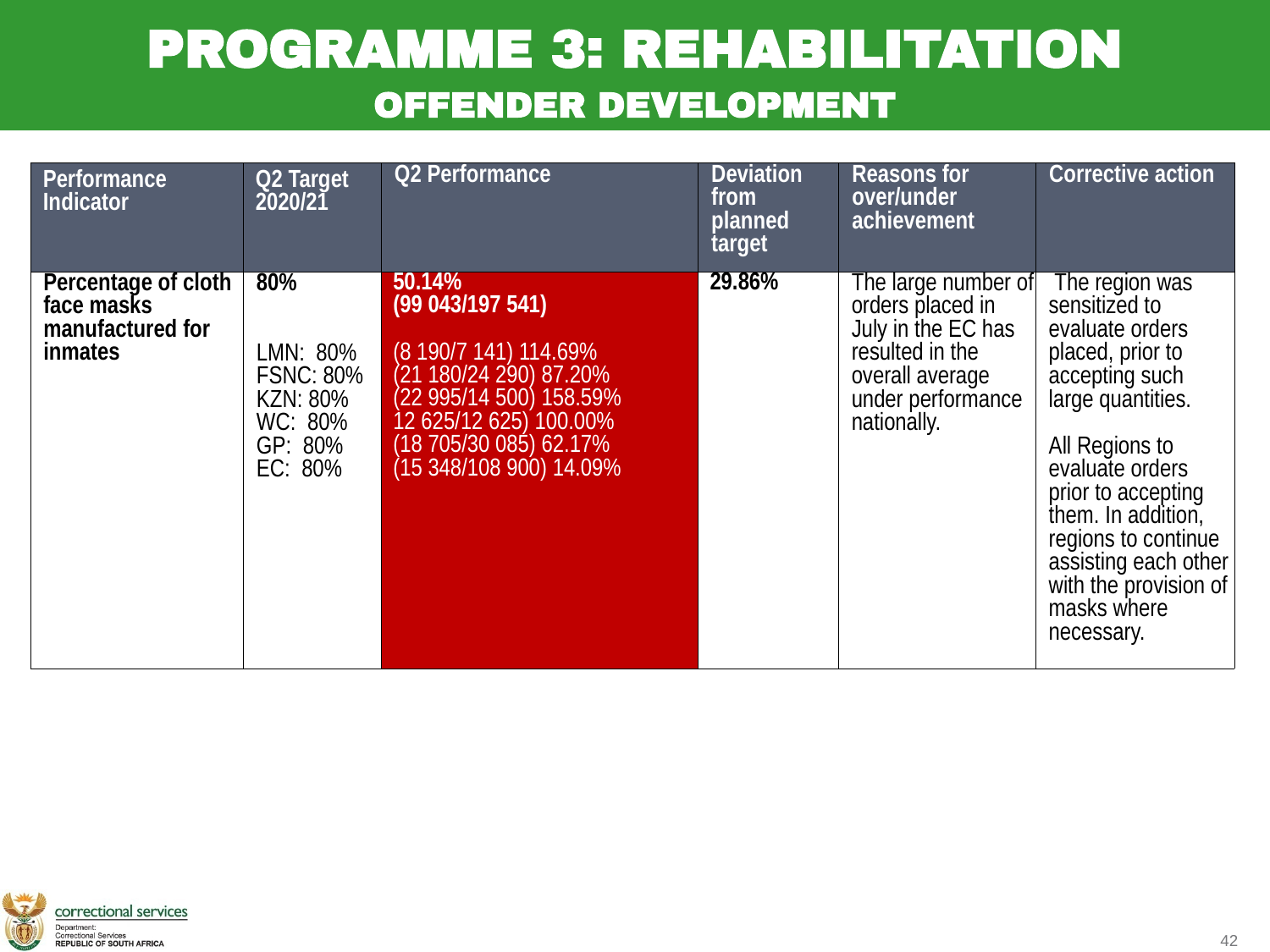

PROGRAMME 3: REHABILITATION
OFFENDER DEVELOPMENT
| Performance Indicator | Q2 Target 2020/21 | Q2 Performance | Deviation from planned target | Reasons for over/under achievement | Corrective action |
| --- | --- | --- | --- | --- | --- |
| Percentage of cloth face masks manufactured for inmates | 80% LMN: 80% FSNC: 80% KZN: 80% WC: 80% GP: 80% EC: 80% | 50.14% (99 043/197 541) (8 190/7 141) 114.69% (21 180/24 290) 87.20% (22 995/14 500) 158.59% 12 625/12 625) 100.00% (18 705/30 085) 62.17% (15 348/108 900) 14.09% | 29.86% | The large number of orders placed in July in the EC has resulted in the overall average under performance nationally. | The region was sensitized to evaluate orders placed, prior to accepting such large quantities. All Regions to evaluate orders prior to accepting them. In addition, regions to continue assisting each other with the provision of masks where necessary. |